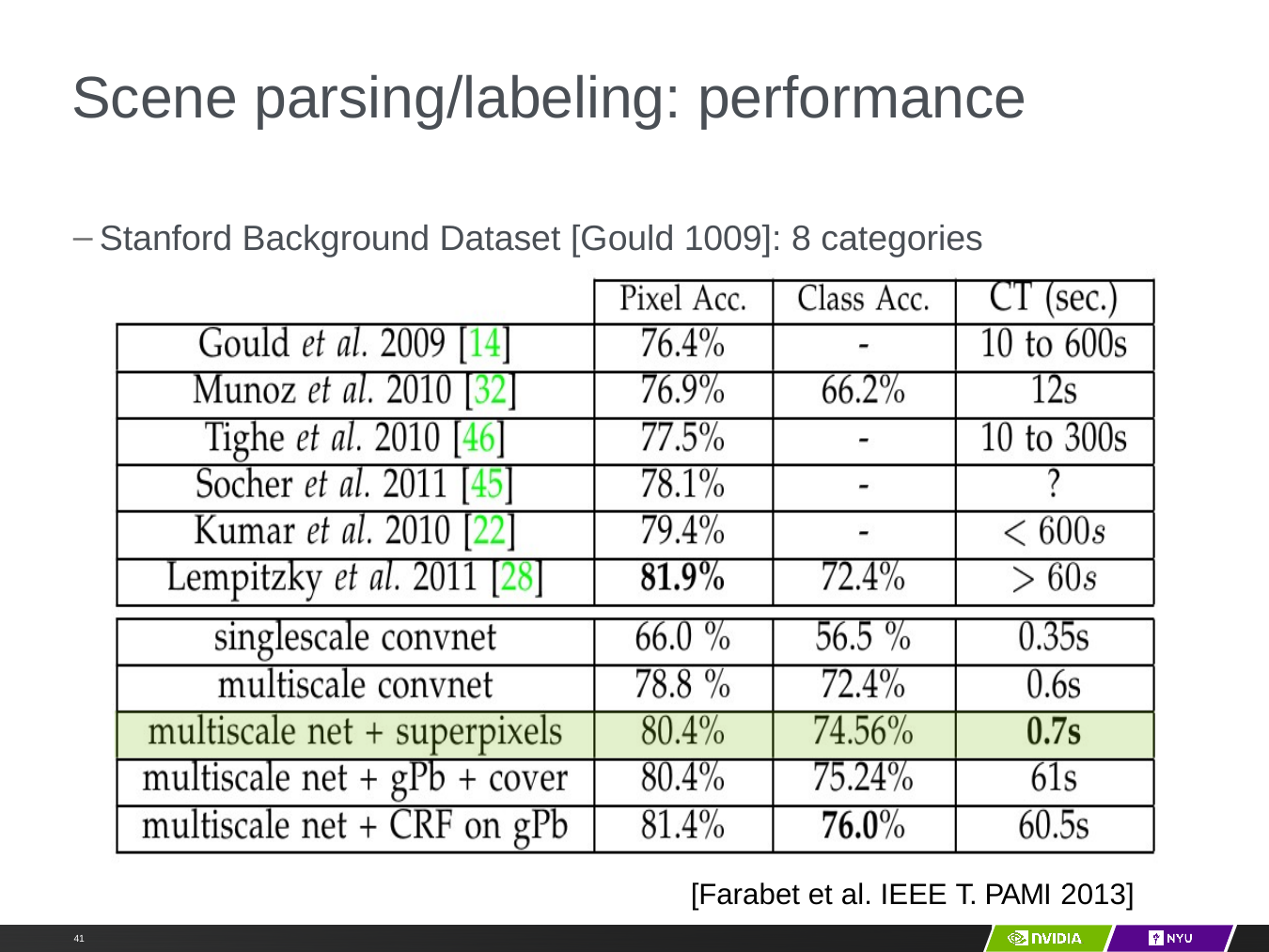

# Scene parsing/labeling: performance
Stanford Background Dataset [Gould 1009]: 8 categories

[Farabet et al. IEEE T. PAMI 2013]